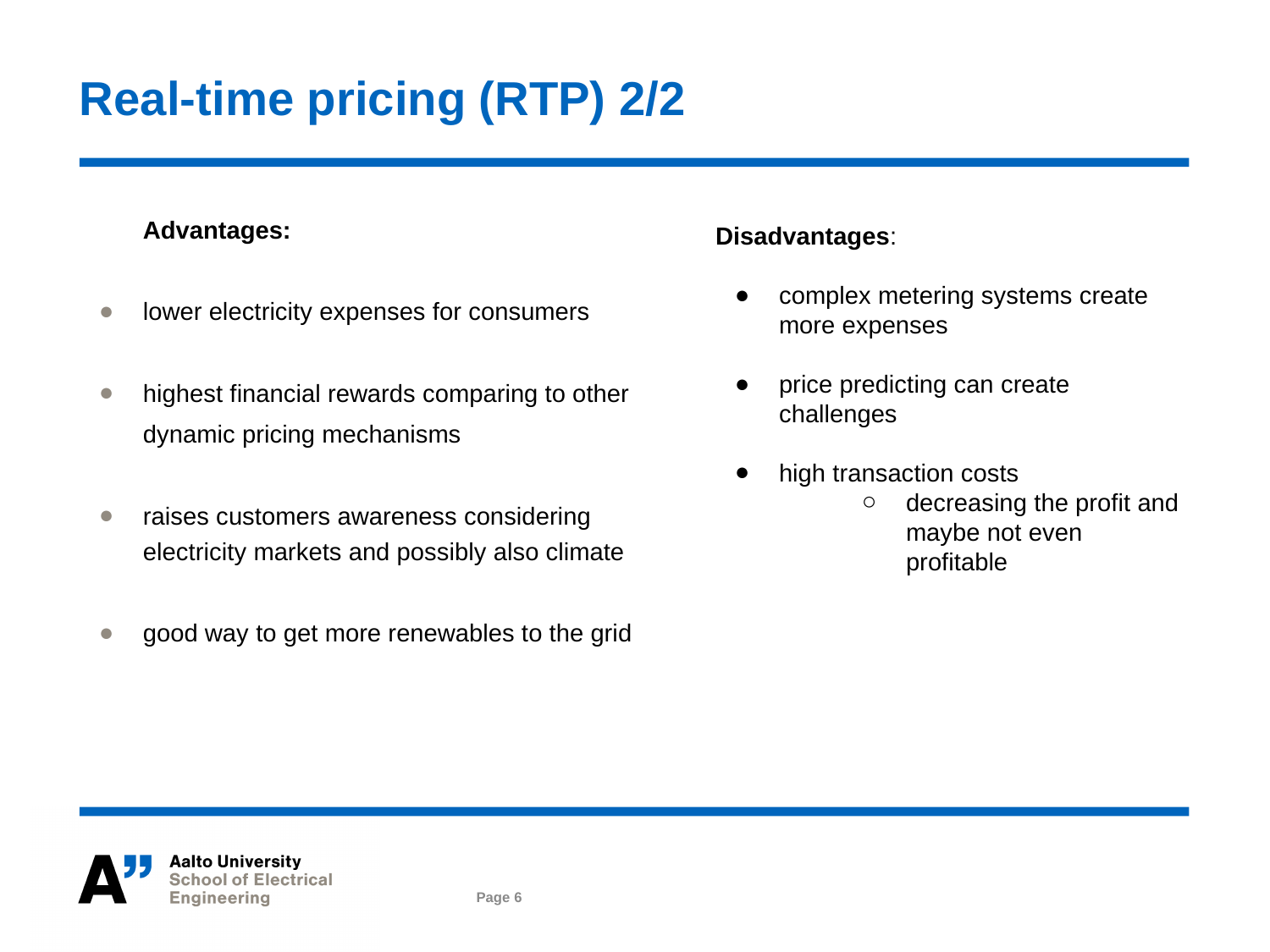

# Real-time pricing (RTP) 2/2
Advantages:

lower electricity expenses for consumers

highest financial rewards comparing to other
dynamic pricing mechanisms

raises customers awareness considering electricity markets and possibly also climate

good way to get more renewables to the grid
Disadvantages:

complex metering systems create more expenses

price predicting can create challenges

high transaction costs
decreasing the profit and maybe not even profitable

Page 6